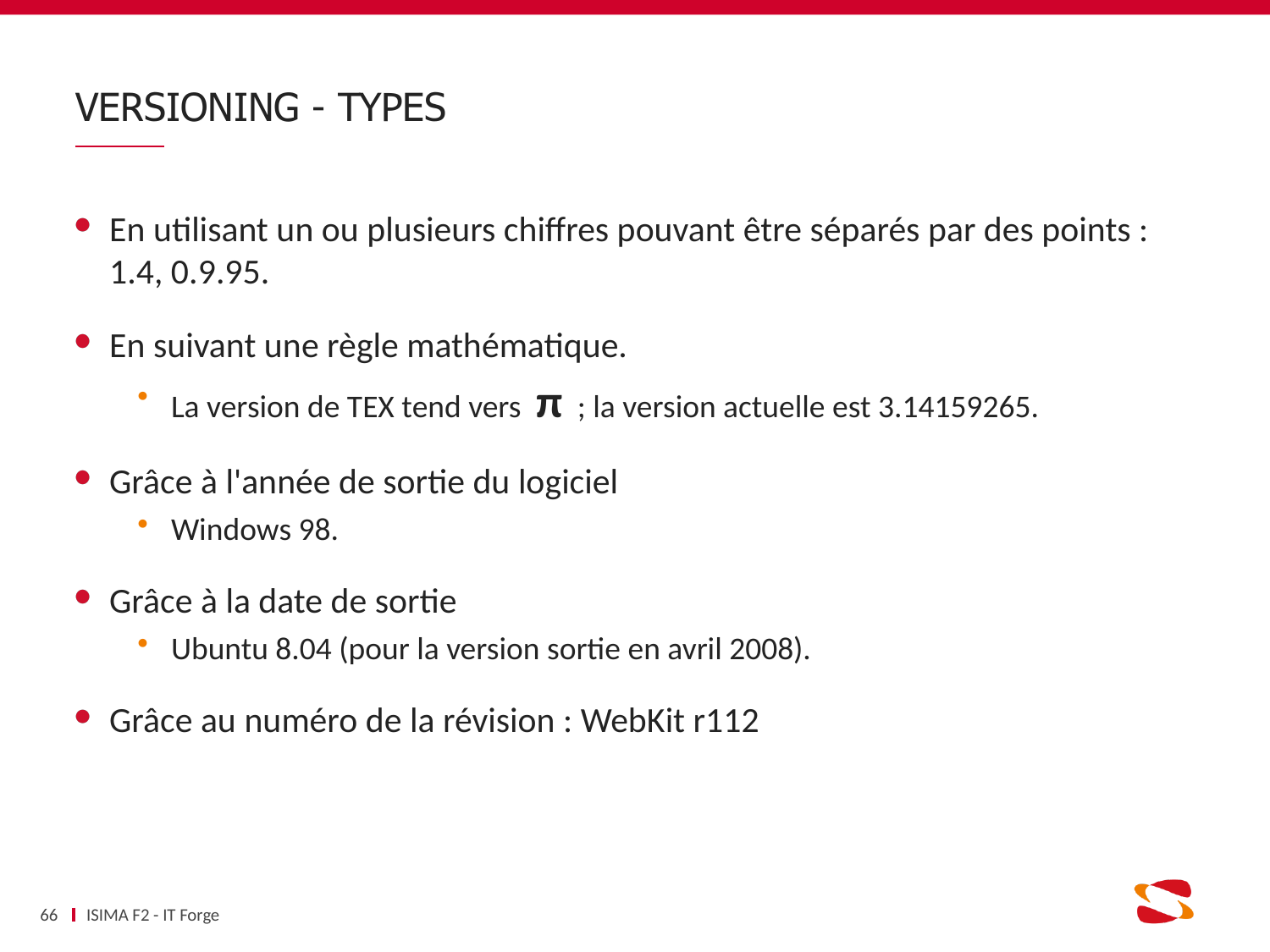

# Versioning - Types
En utilisant un ou plusieurs chiffres pouvant être séparés par des points : 1.4, 0.9.95.
En suivant une règle mathématique.
La version de TEX tend vers  π  ; la version actuelle est 3.14159265.
Grâce à l'année de sortie du logiciel
Windows 98.
Grâce à la date de sortie
Ubuntu 8.04 (pour la version sortie en avril 2008).
Grâce au numéro de la révision : WebKit r112
66
ISIMA F2 - IT Forge